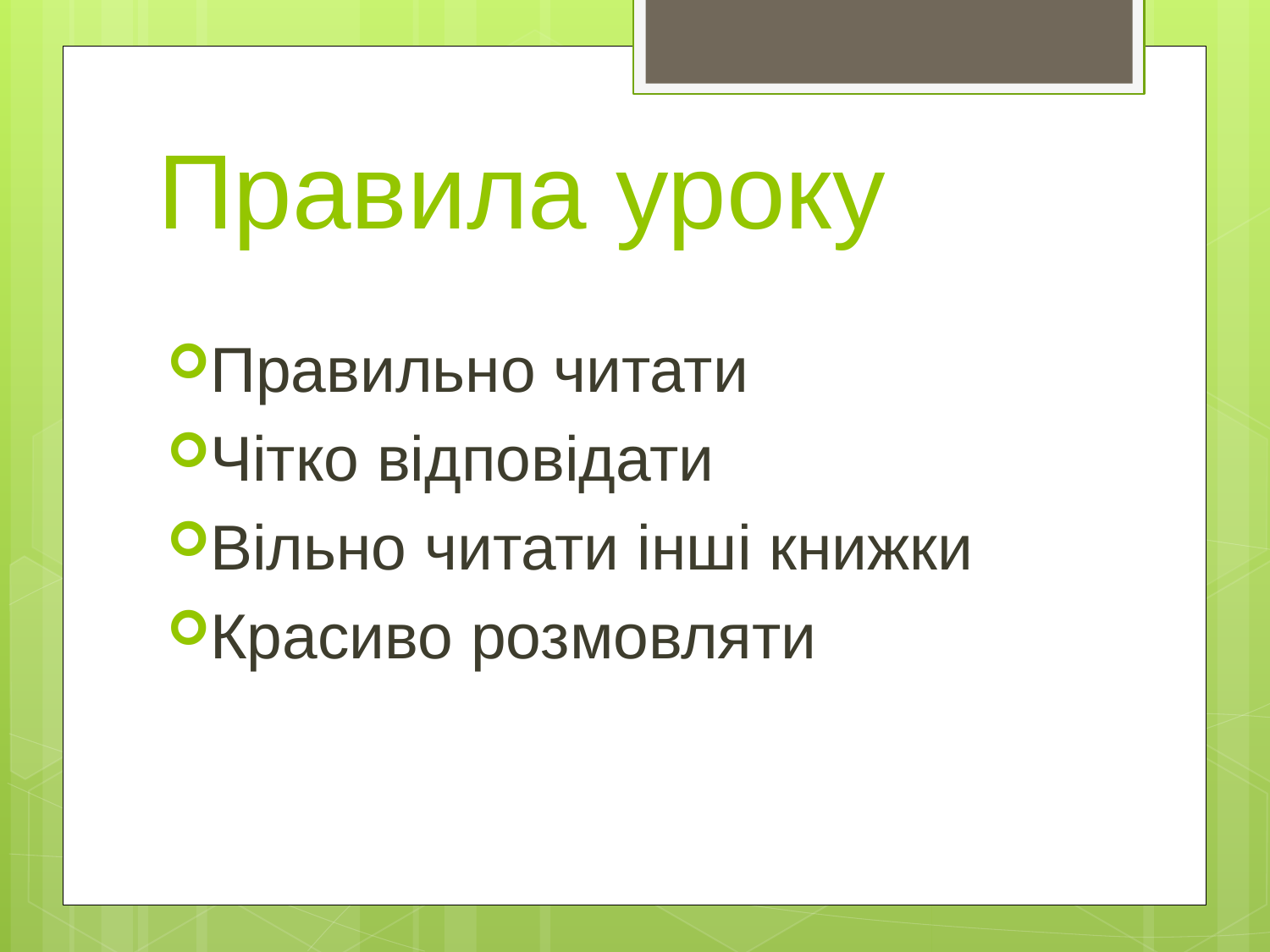

# Правила уроку
Правильно читати
Чітко відповідати
Вільно читати інші книжки
Красиво розмовляти